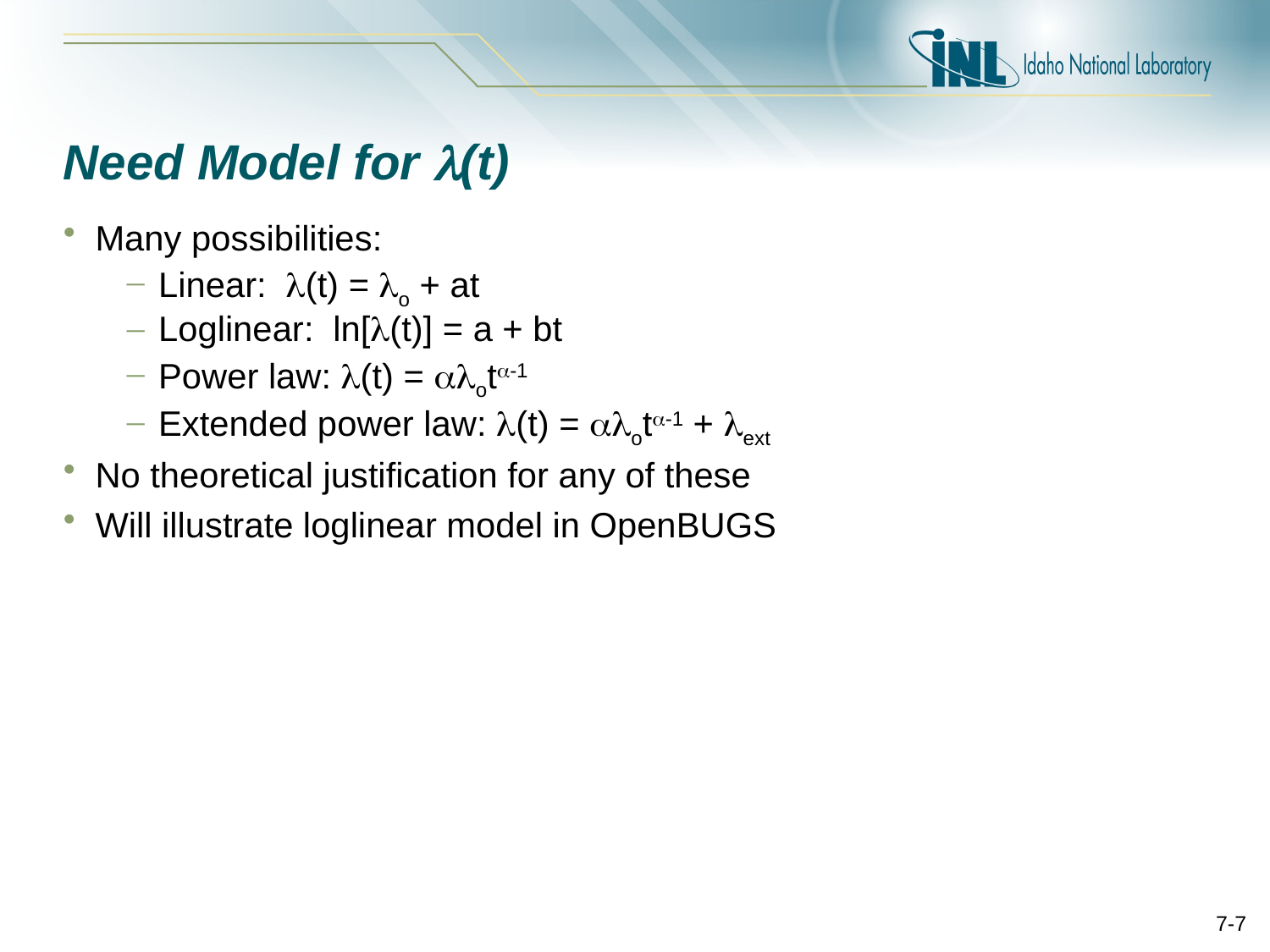

# Need Model for λ(t)
Many possibilities:
Linear:  λ(t) = λo + at
Loglinear:  ln[λ(t)] = a + bt
Power law: λ(t) = αλotα-1
Extended power law: λ(t) = αλotα-1 + λext
No theoretical justification for any of these
Will illustrate loglinear model in OpenBUGS
7-7